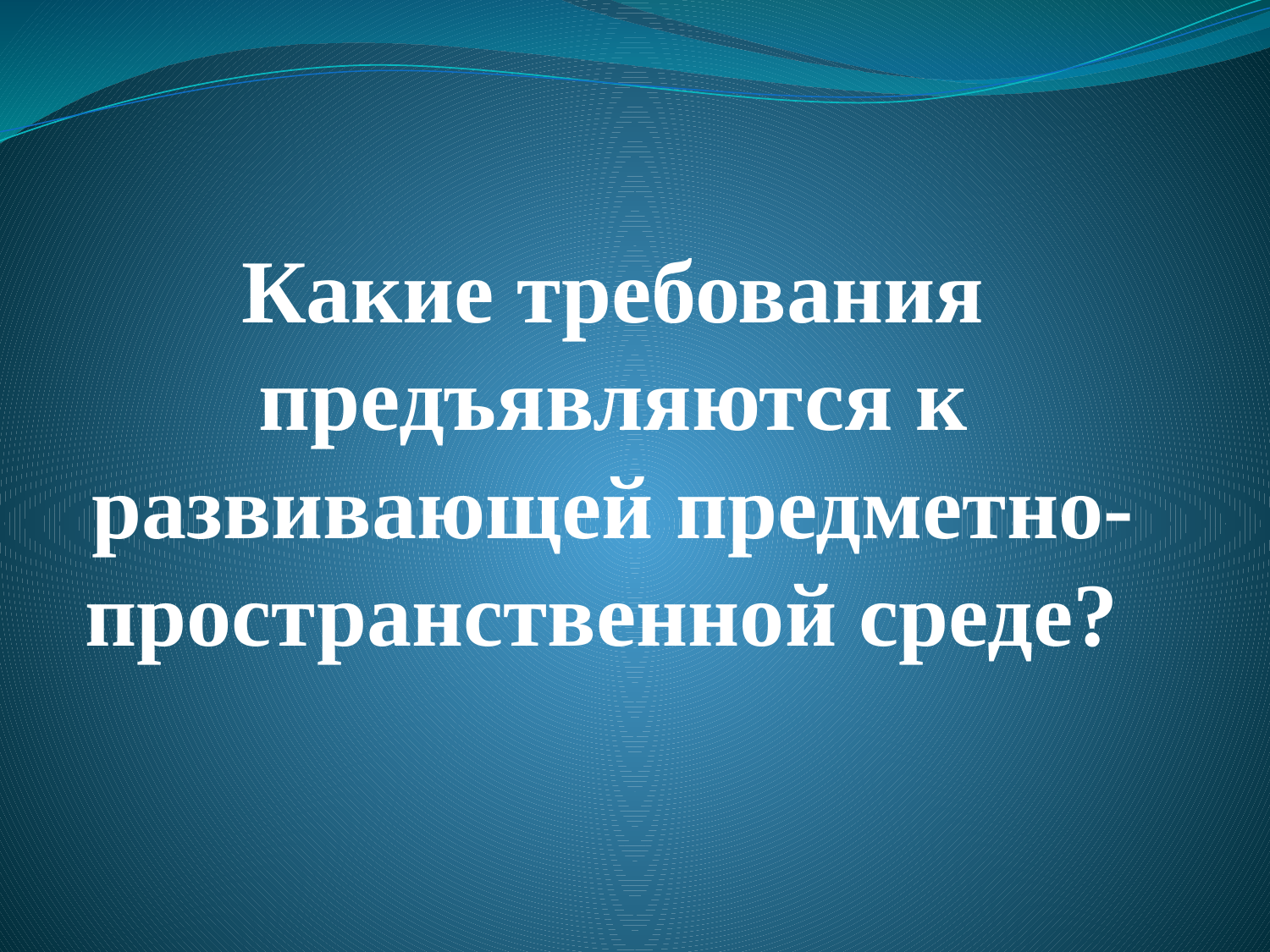

# Какие требования предъявляются к развивающей предметно-пространственной среде?